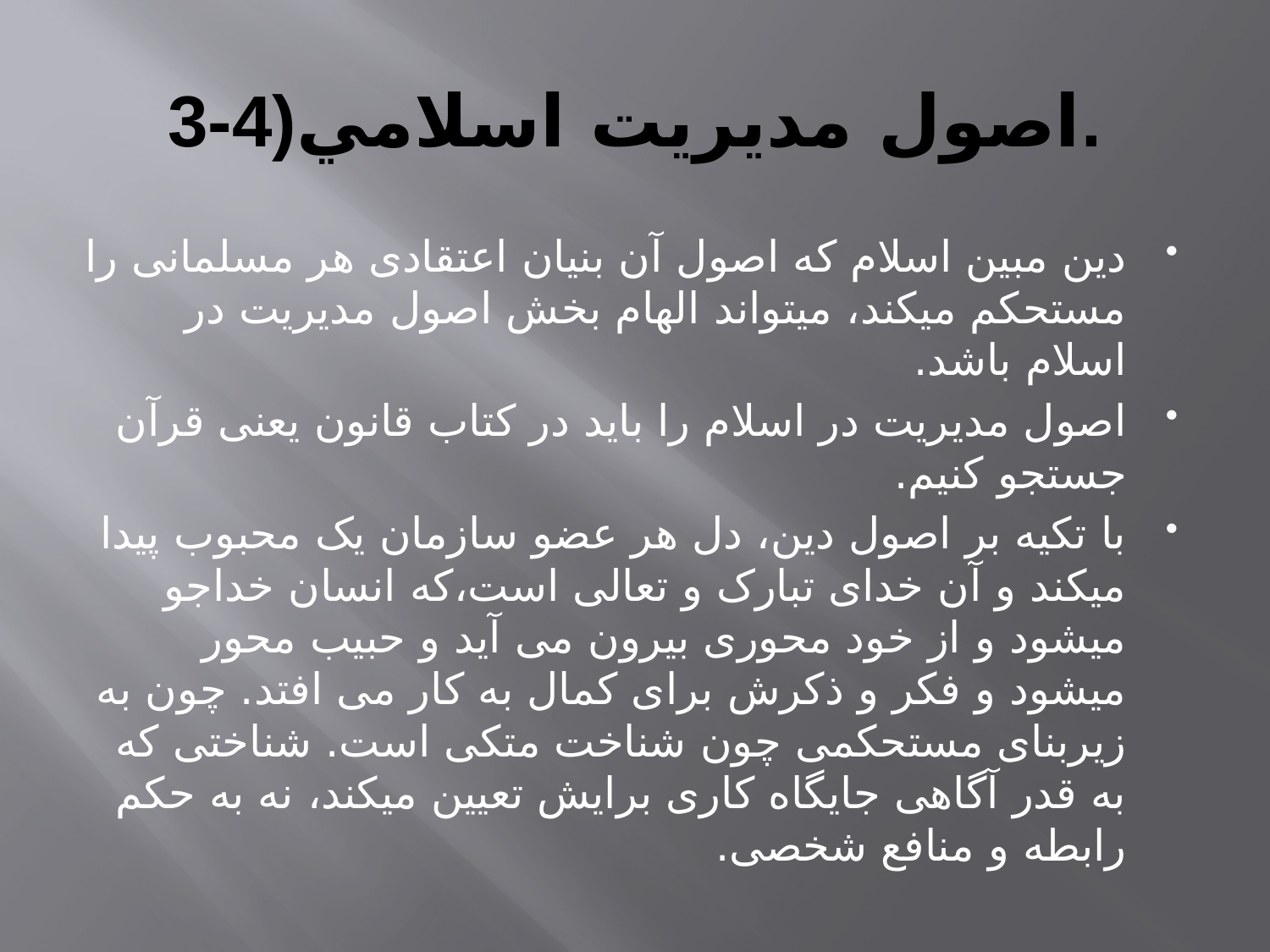

# 3-4)اصول مديريت اسلامي.
دین مبین اسلام که اصول آن بنیان اعتقادی هر مسلمانی را مستحکم میکند، میتواند الهام بخش اصول مدیریت در اسلام باشد.
اصول مدیریت در اسلام را باید در کتاب قانون یعنی قرآن جستجو کنیم.
با تکیه بر اصول دین، دل هر عضو سازمان یک محبوب پیدا میکند و آن خدای تبارک و تعالی است،که انسان خداجو میشود و از خود محوری بیرون می آید و حبیب محور میشود و فکر و ذکرش برای کمال به کار می افتد. چون به زیربنای مستحکمی چون شناخت متکی است. شناختی که به قدر آگاهی جایگاه کاری برایش تعیین میکند، نه به حکم رابطه و منافع شخصی.